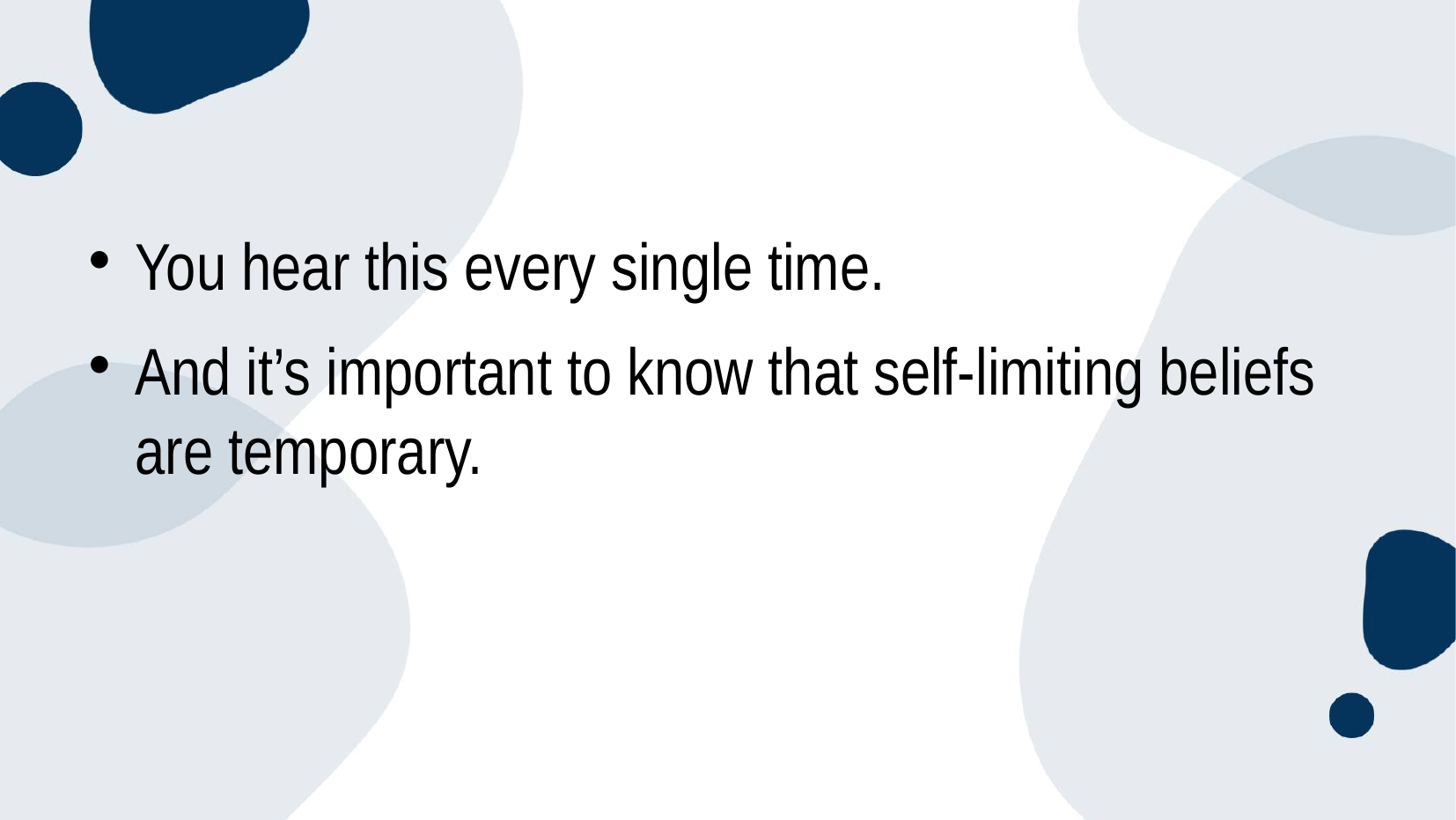

#
You hear this every single time.
And it’s important to know that self-limiting beliefs are temporary.